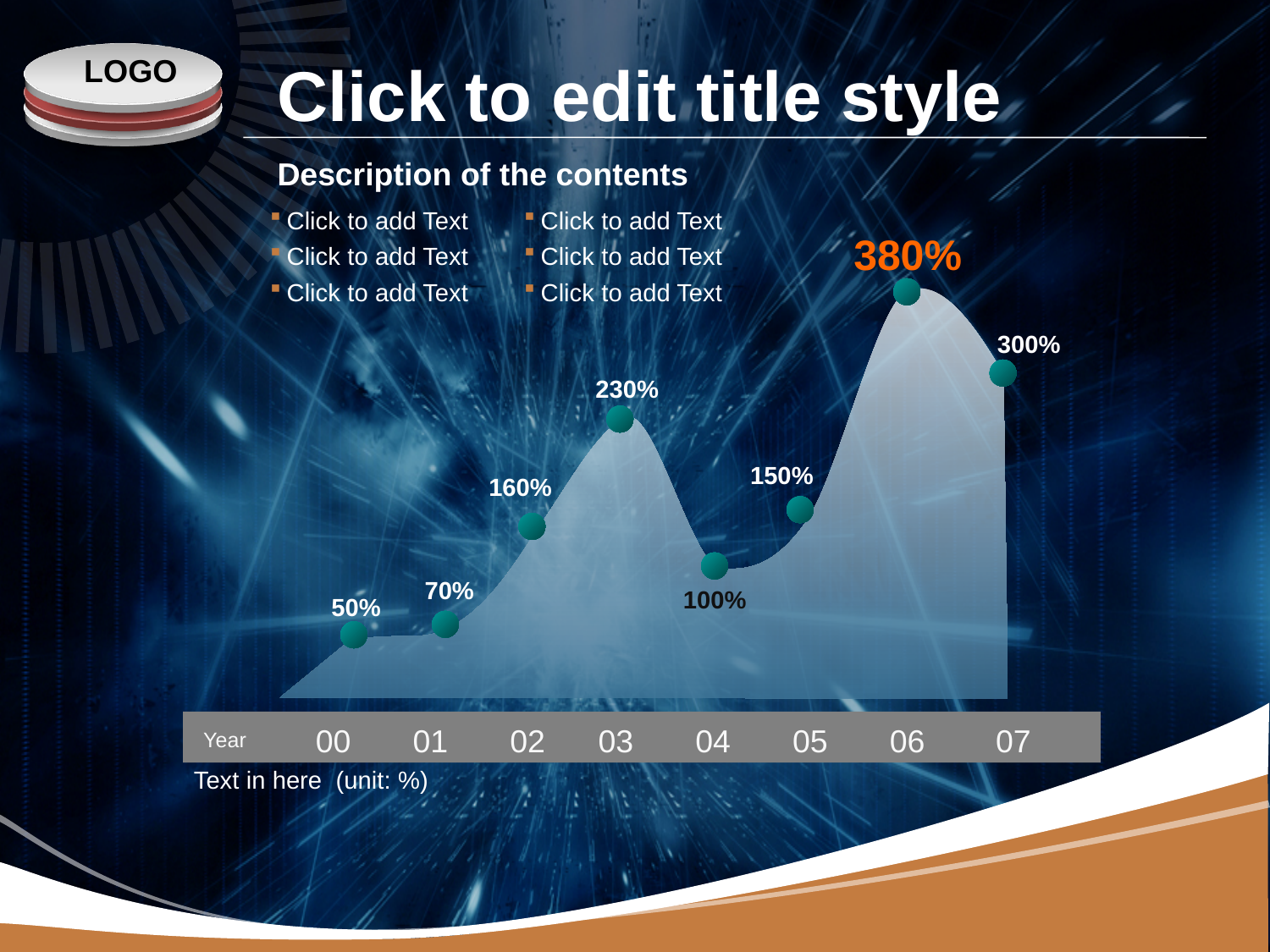

# Click to edit title style
Description of the contents
Click to add Text
Click to add Text
Click to add Text
Click to add Text
Click to add Text
Click to add Text
380%

300%

230%

150%
160%

70%
100%
50%

00       01       02      03       04       05       06        07
Year
Text in here  (unit: %)